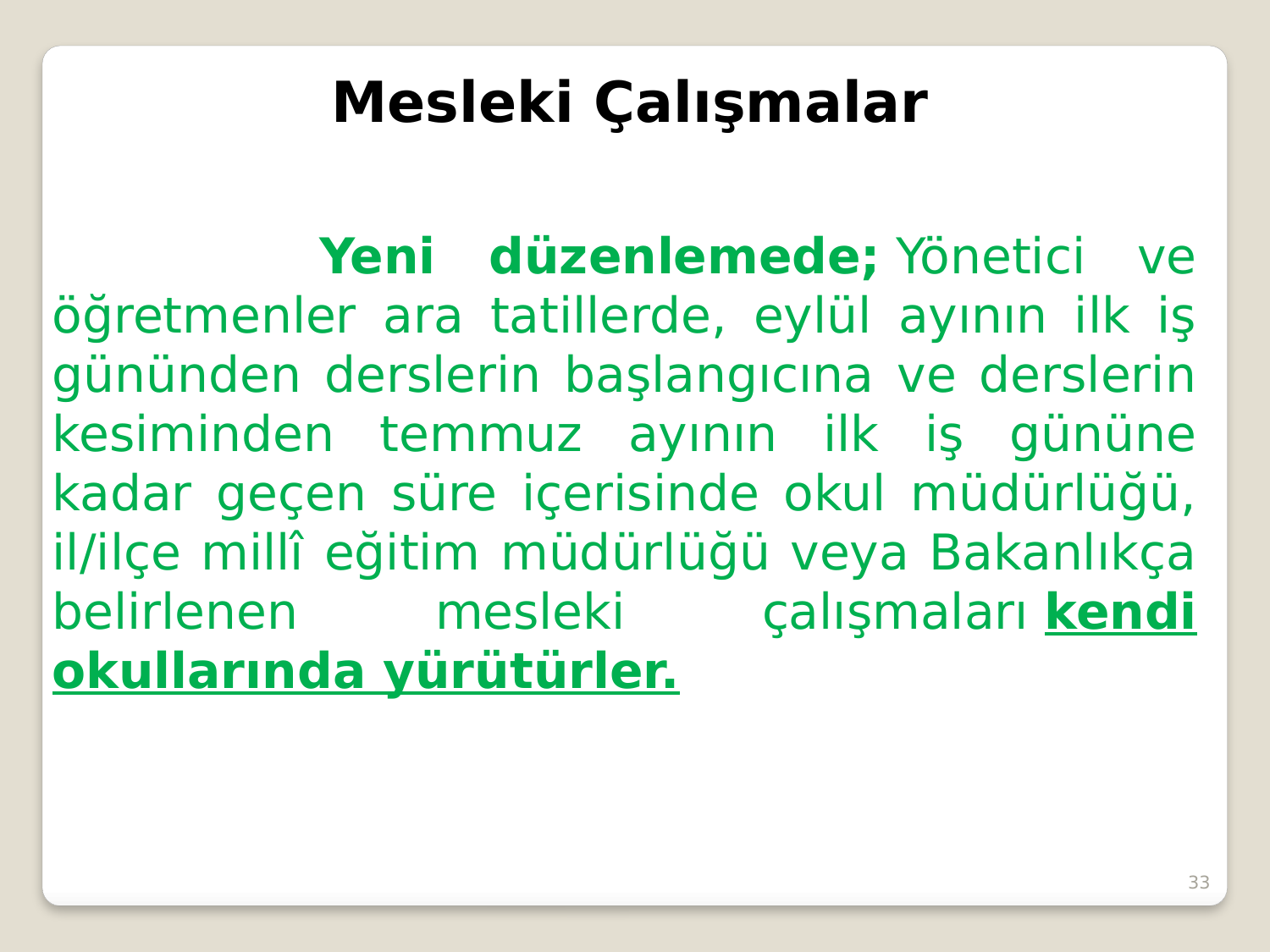

Mesleki Çalışmalar

     Yeni düzenlemede; Yönetici ve öğretmenler ara tatillerde, eylül ayının ilk iş gününden derslerin başlangıcına ve derslerin kesiminden temmuz ayının ilk iş gününe kadar geçen süre içerisinde okul müdürlüğü, il/ilçe millî eğitim müdürlüğü veya Bakanlıkça belirlenen mesleki çalışmaları kendi okullarında yürütürler.
33